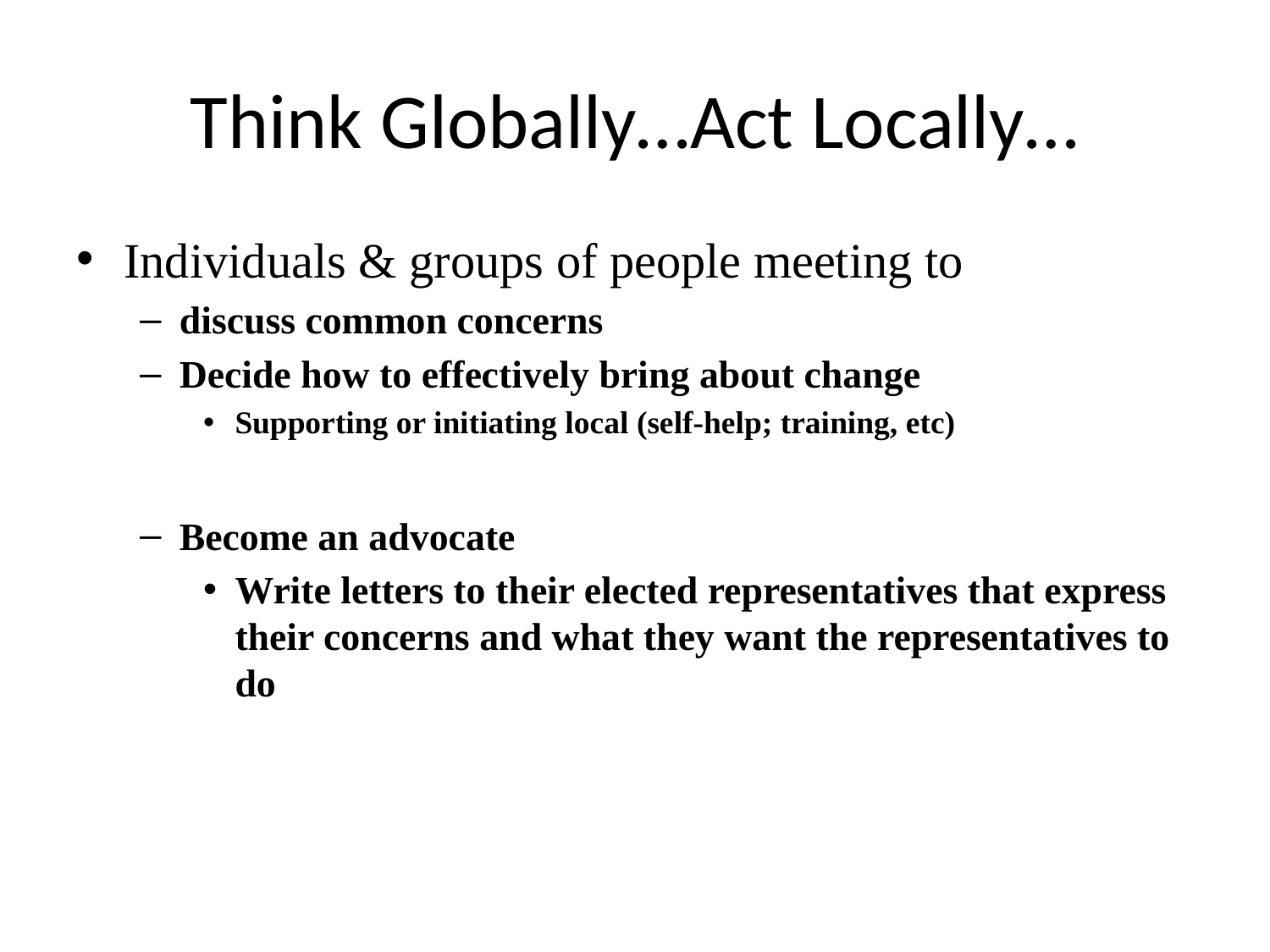

# Think Globally…Act Locally…
Individuals & groups of people meeting to
discuss common concerns
Decide how to effectively bring about change
Supporting or initiating local (self-help; training, etc)

Become an advocate
Write letters to their elected representatives that express their concerns and what they want the representatives to do